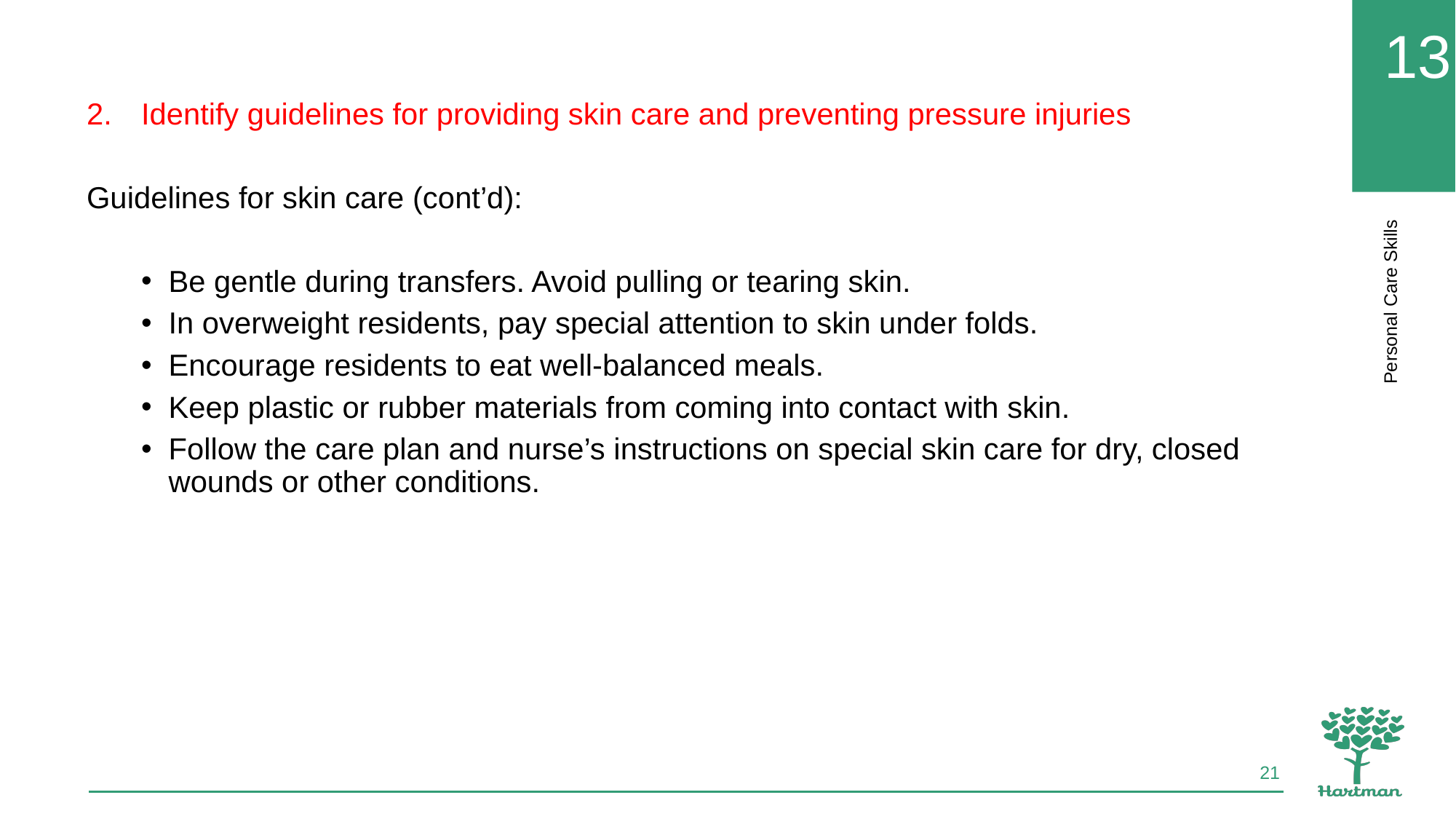

Identify guidelines for providing skin care and preventing pressure injuries

Guidelines for skin care (cont’d):

Be gentle during transfers. Avoid pulling or tearing skin.
In overweight residents, pay special attention to skin under folds.
Encourage residents to eat well-balanced meals.
Keep plastic or rubber materials from coming into contact with skin.
Follow the care plan and nurse’s instructions on special skin care for dry, closed wounds or other conditions.

21